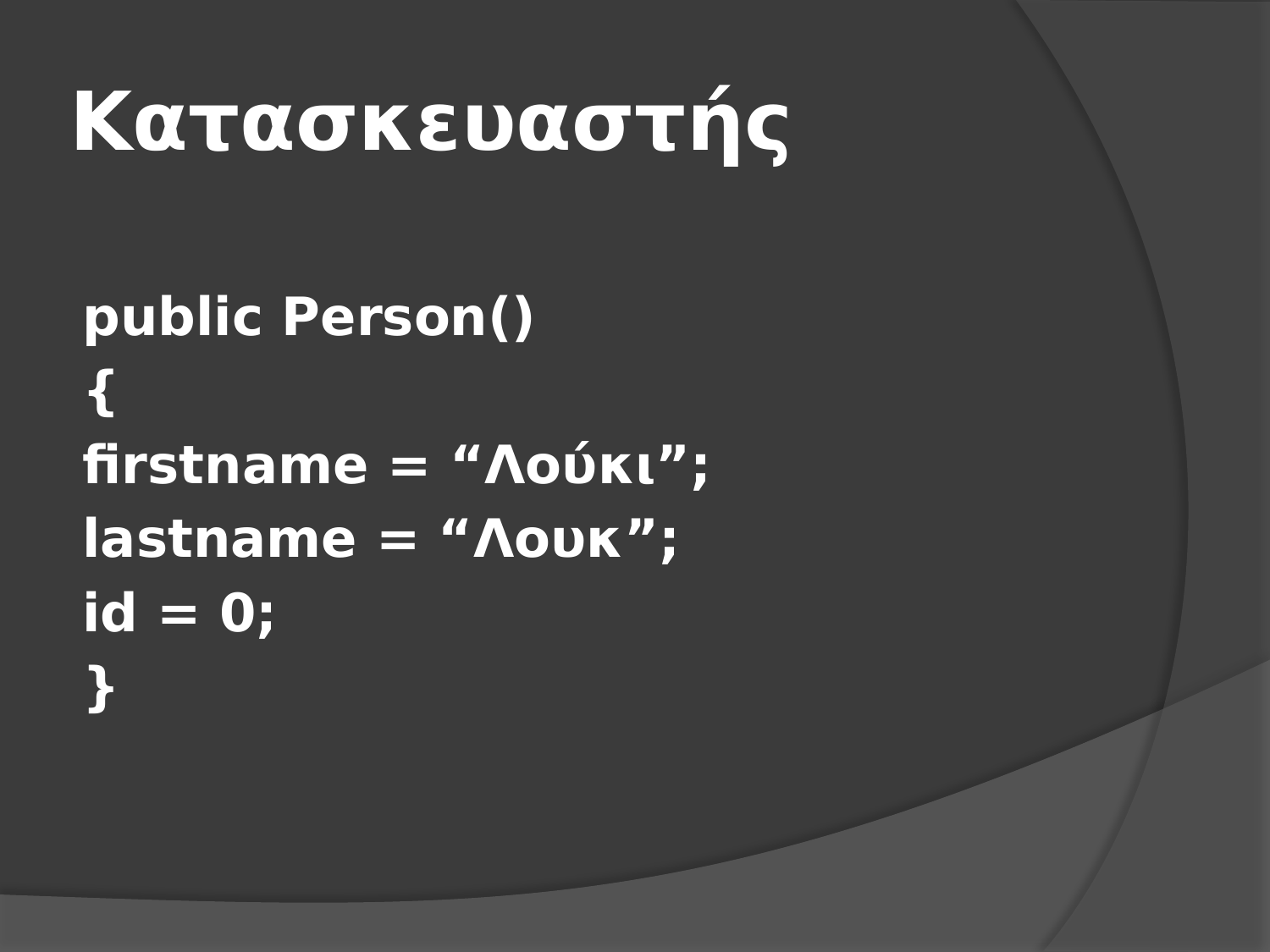

# Κατασκευαστής
public Person()
{
firstname = “Λούκι”;
lastname = “Λουκ”;
id = 0;
}